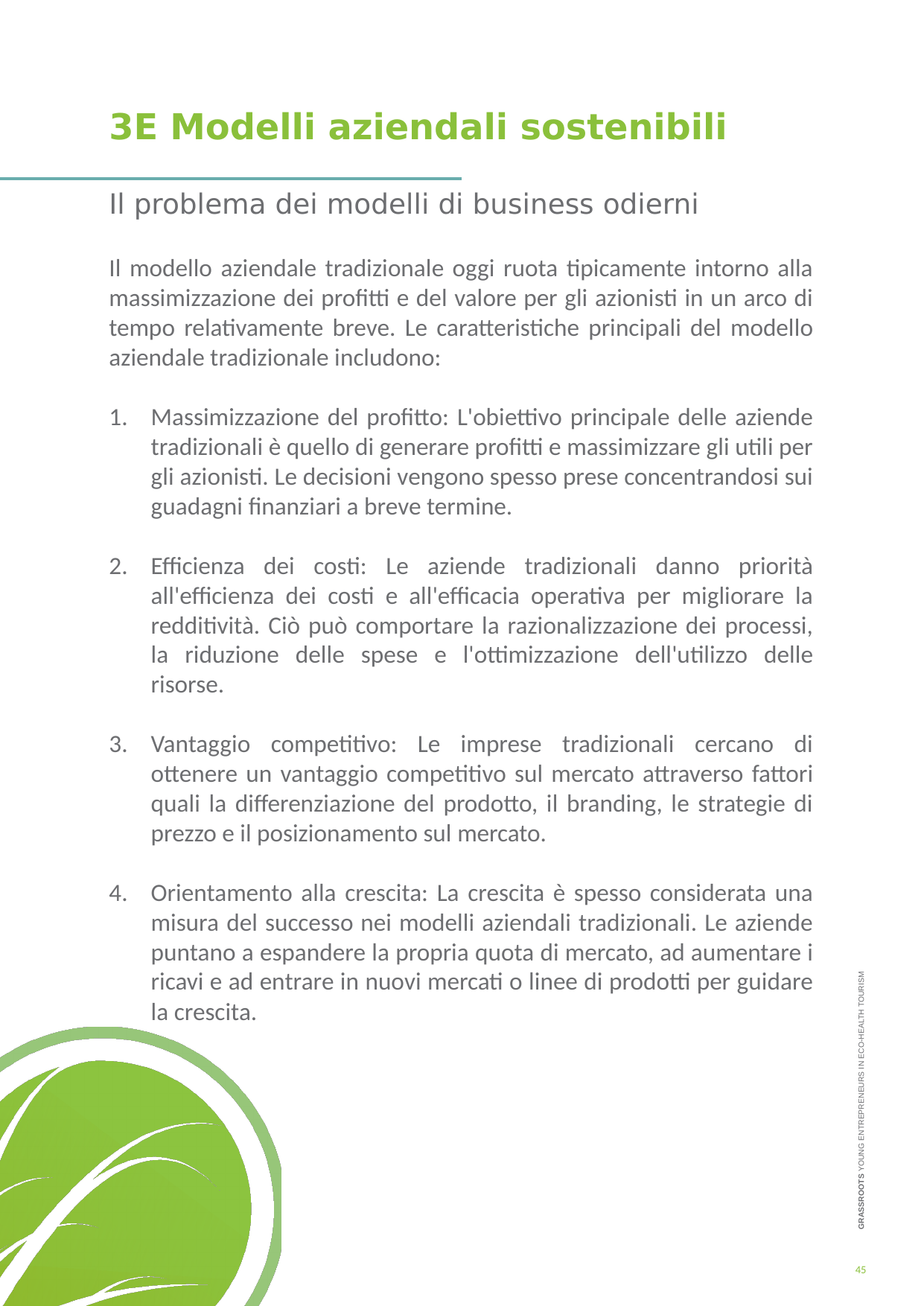

3E Modelli aziendali sostenibili
Il problema dei modelli di business odierni
Il modello aziendale tradizionale oggi ruota tipicamente intorno alla massimizzazione dei profitti e del valore per gli azionisti in un arco di tempo relativamente breve. Le caratteristiche principali del modello aziendale tradizionale includono:

Massimizzazione del profitto: L'obiettivo principale delle aziende tradizionali è quello di generare profitti e massimizzare gli utili per gli azionisti. Le decisioni vengono spesso prese concentrandosi sui guadagni finanziari a breve termine.

Efficienza dei costi: Le aziende tradizionali danno priorità all'efficienza dei costi e all'efficacia operativa per migliorare la redditività. Ciò può comportare la razionalizzazione dei processi, la riduzione delle spese e l'ottimizzazione dell'utilizzo delle risorse.

Vantaggio competitivo: Le imprese tradizionali cercano di ottenere un vantaggio competitivo sul mercato attraverso fattori quali la differenziazione del prodotto, il branding, le strategie di prezzo e il posizionamento sul mercato.

Orientamento alla crescita: La crescita è spesso considerata una misura del successo nei modelli aziendali tradizionali. Le aziende puntano a espandere la propria quota di mercato, ad aumentare i ricavi e ad entrare in nuovi mercati o linee di prodotti per guidare la crescita.

45